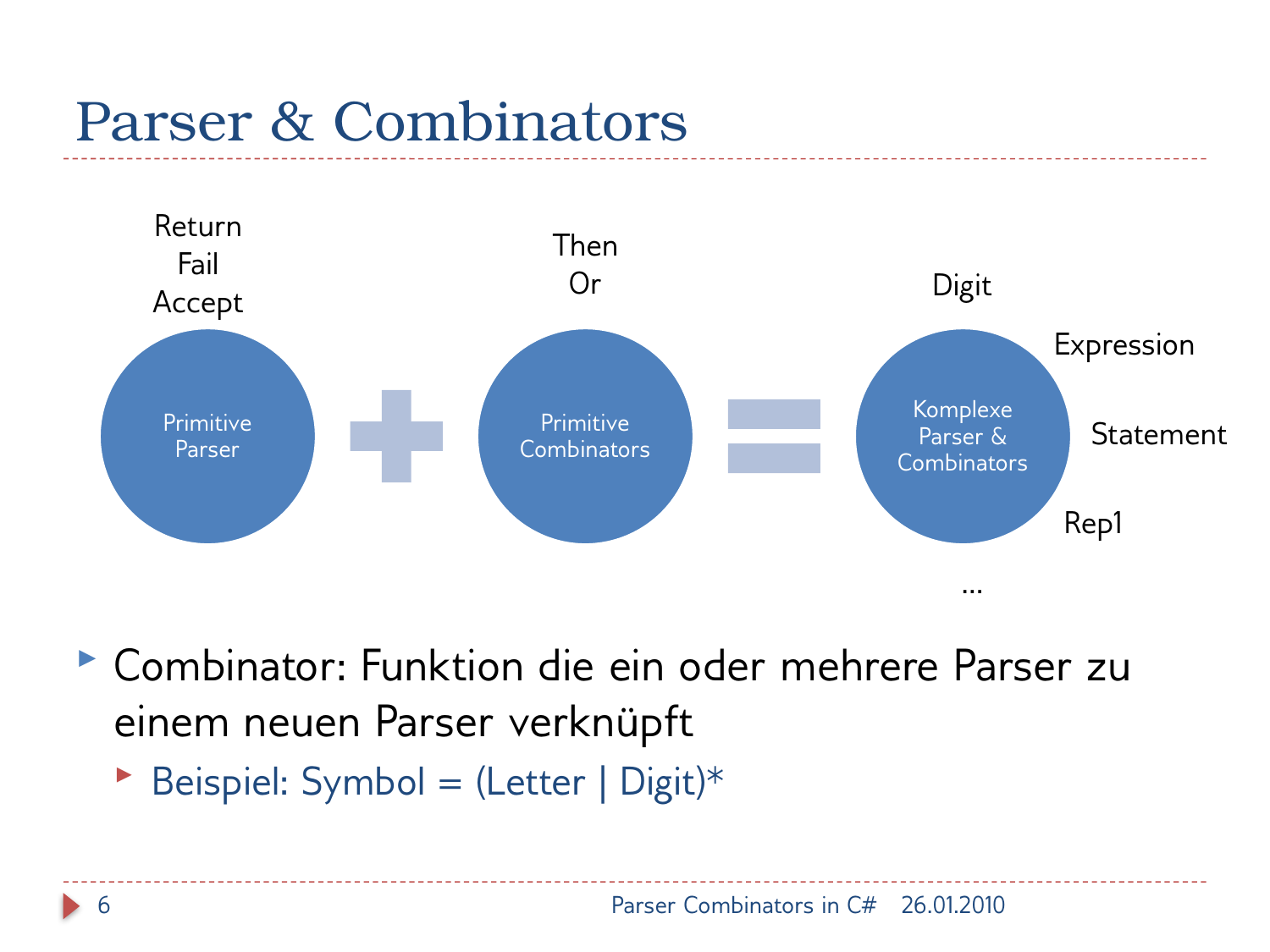

# Parser & Combinators
Primitive Parser

Primitive Combinators

Komplexe Parser & Combinators

Combinator: Funktion die ein oder mehrere Parser zu einem neuen Parser verknüpft
Beispiel: Symbol = (Letter | Digit)*
Return
Fail
Accept
Then
Or
Digit
Expression
Statement
Rep1
…
6
Parser Combinators in C#
26.01.2010